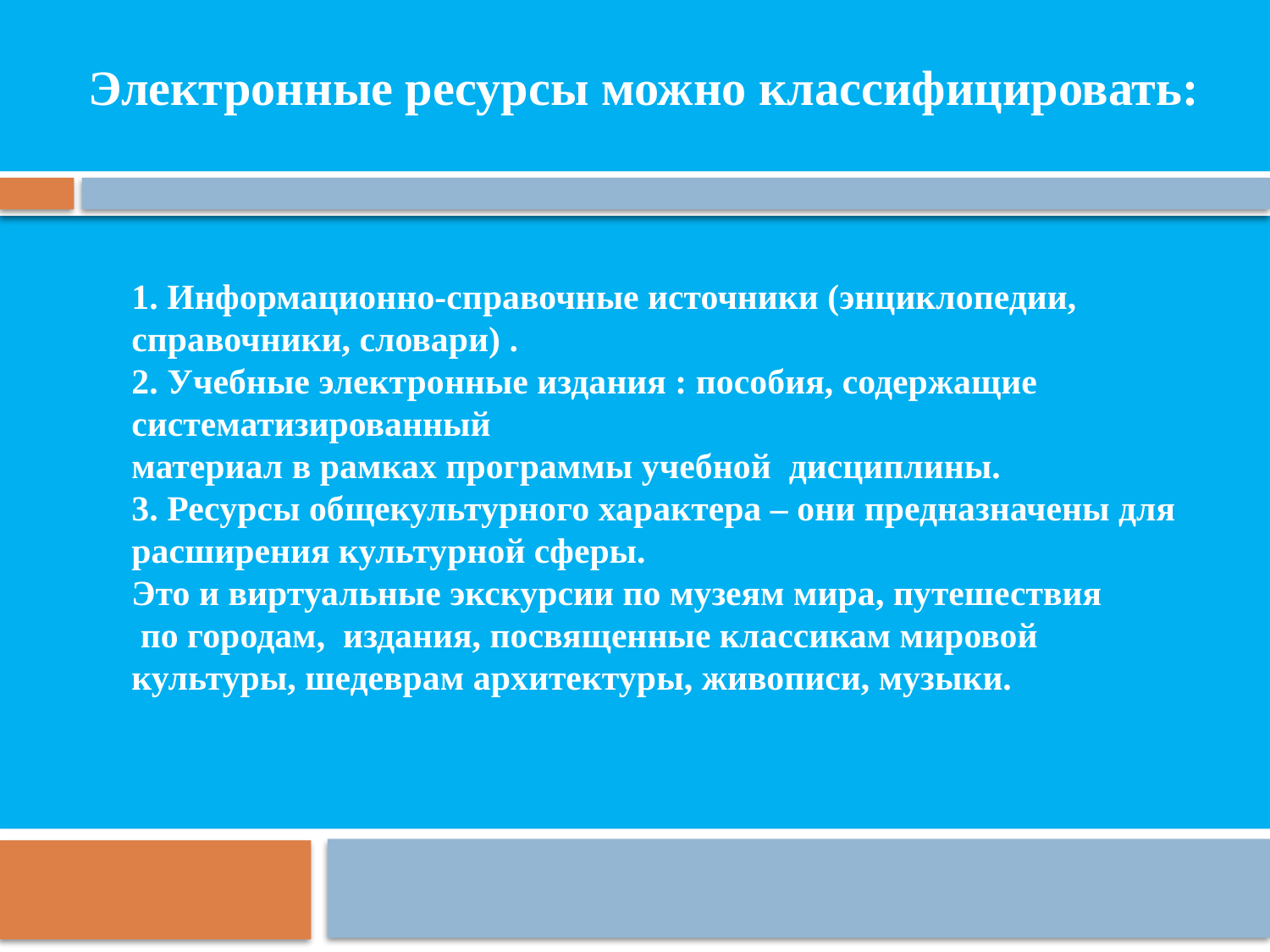

Электронные ресурсы можно классифицировать:
1. Информационно-справочные источники (энциклопедии, справочники, словари) .
2. Учебные электронные издания : пособия, содержащие  систематизированный
материал в рамках программы учебной  дисциплины.
3. Ресурсы общекультурного характера – они предназначены для расширения культурной сферы.
Это и виртуальные экскурсии по музеям мира, путешествия
 по городам,  издания, посвященные классикам мировой культуры, шедеврам архитектуры, живописи, музыки.